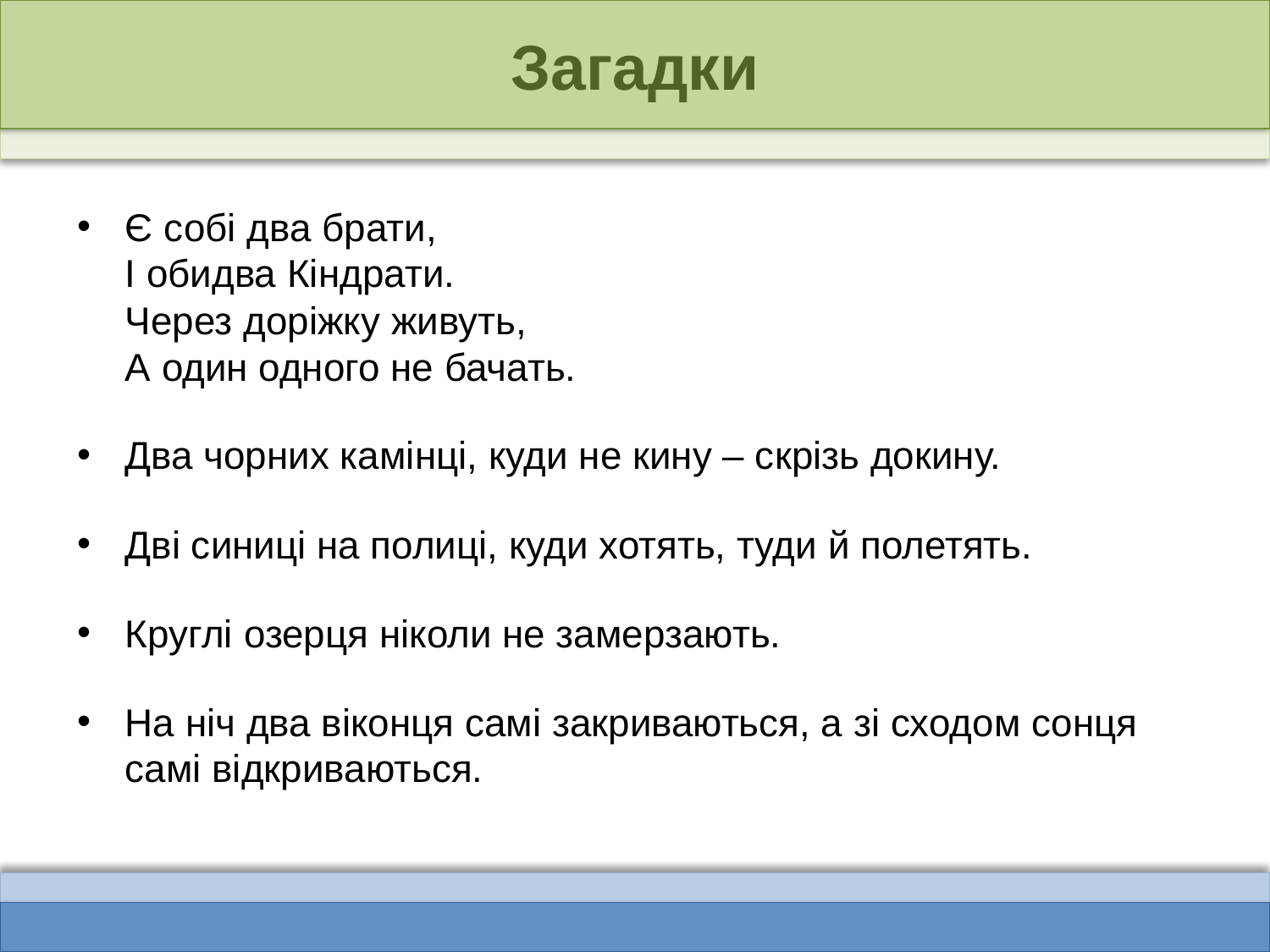

# Загадки
Є собі два брати,
І обидва Кіндрати.
Через доріжку живуть, 
А один одного не бачать.
Два чорних камінці, куди не кину – скрізь докину.
Дві синиці на полиці, куди хотять, туди й полетять.
Круглі озерця ніколи не замерзають.
На ніч два віконця самі закриваються, а зі сходом сонця самі відкриваються.